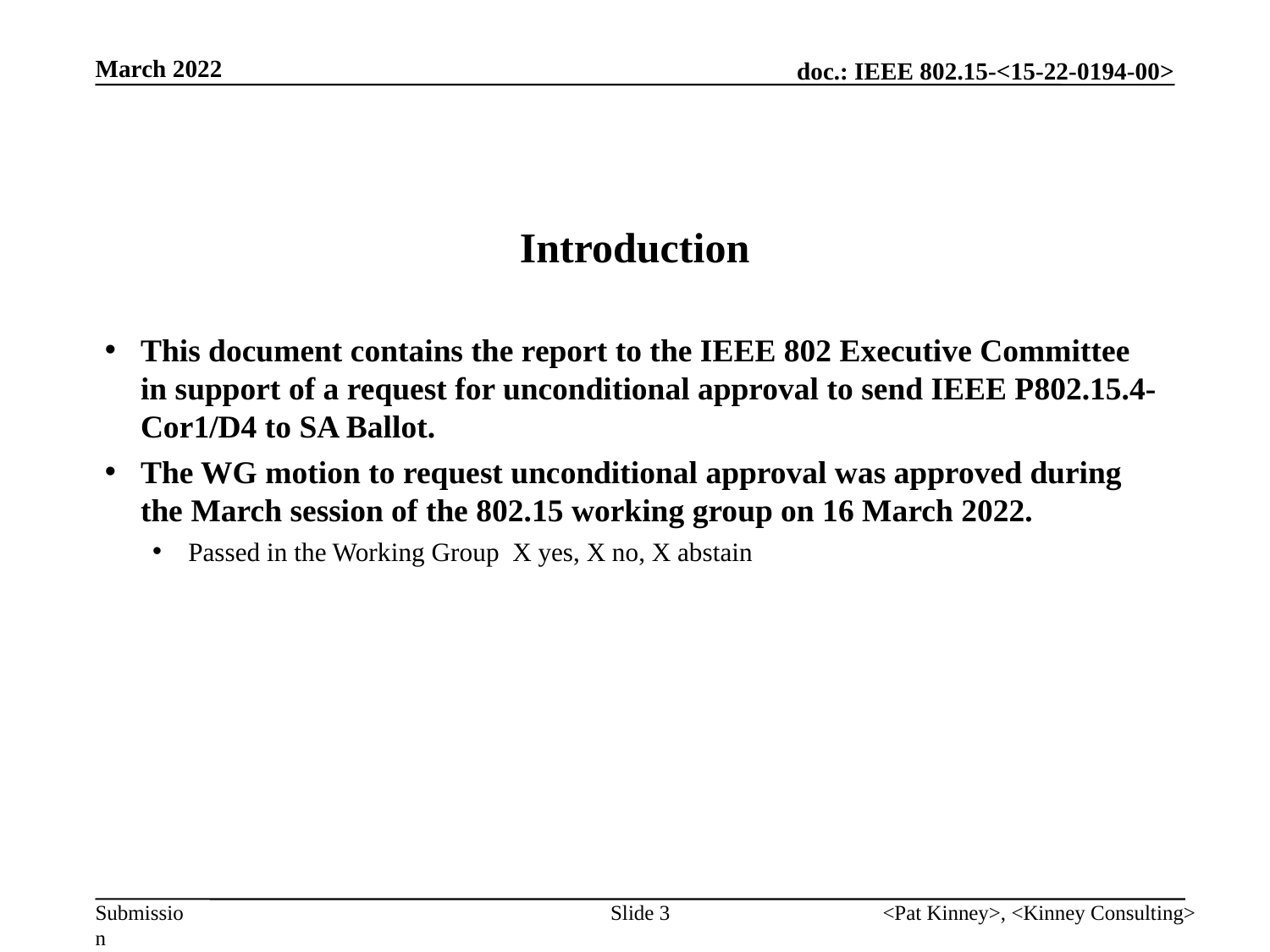

March 2022
Introduction
This document contains the report to the IEEE 802 Executive Committee in support of a request for unconditional approval to send IEEE P802.15.4-Cor1/D4 to SA Ballot.
The WG motion to request unconditional approval was approved during the March session of the 802.15 working group on 16 March 2022.
Passed in the Working Group  X yes, X no, X abstain
Slide 3
<Pat Kinney>, <Kinney Consulting>